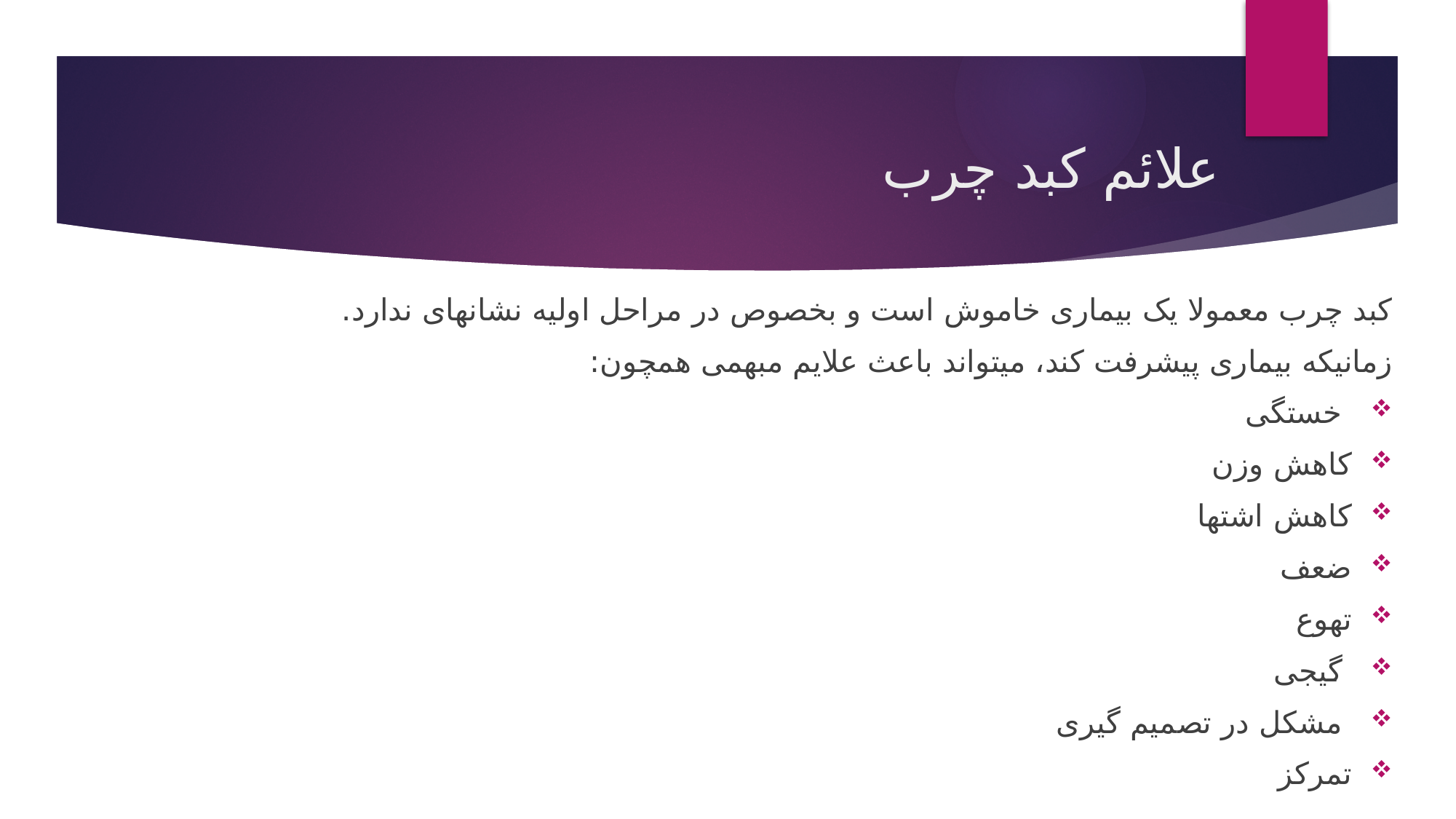

# علائم کبد چرب
کبد چرب معمولا یک بیماری خاموش است و بخصوص در مراحل اولیه نشانهای ندارد.
زمانیکه بیماری پیشرفت کند، میتواند باعث علایم مبهمی همچون:
 خستگی
کاهش وزن
کاهش اشتها
ضعف
تهوع
 گیجی
 مشکل در تصمیم گیری
تمرکز